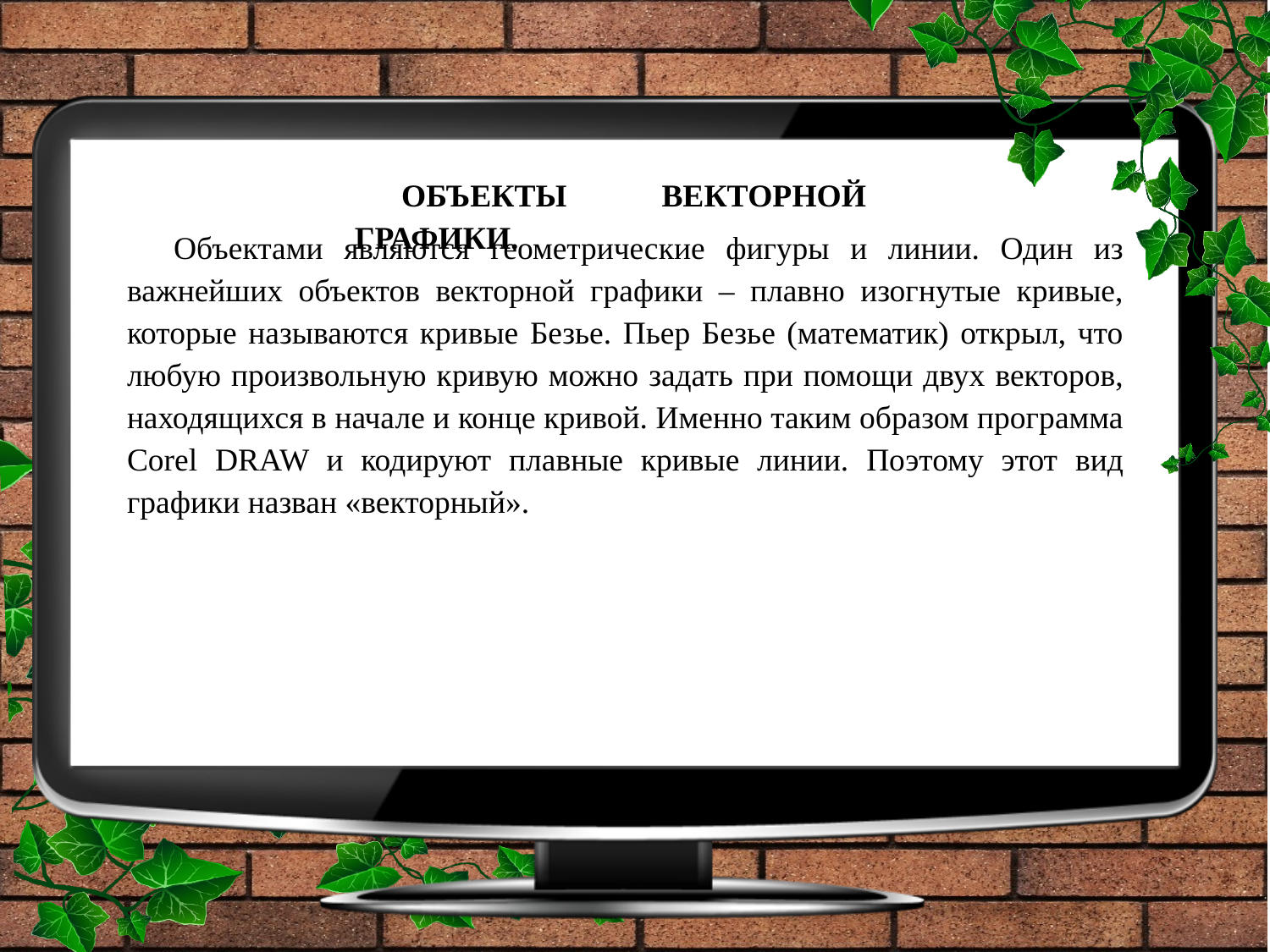

ОБЪЕКТЫ ВЕКТОРНОЙ ГРАФИКИ.
Объектами являются геометрические фигуры и линии. Один из важнейших объектов векторной графики – плавно изогнутые кривые, которые называются кривые Безье. Пьер Безье (математик) открыл, что любую произвольную кривую можно задать при помощи двух векторов, находящихся в начале и конце кривой. Именно таким образом программа Corel DRAW и кодируют плавные кривые линии. Поэтому этот вид графики назван «векторный».